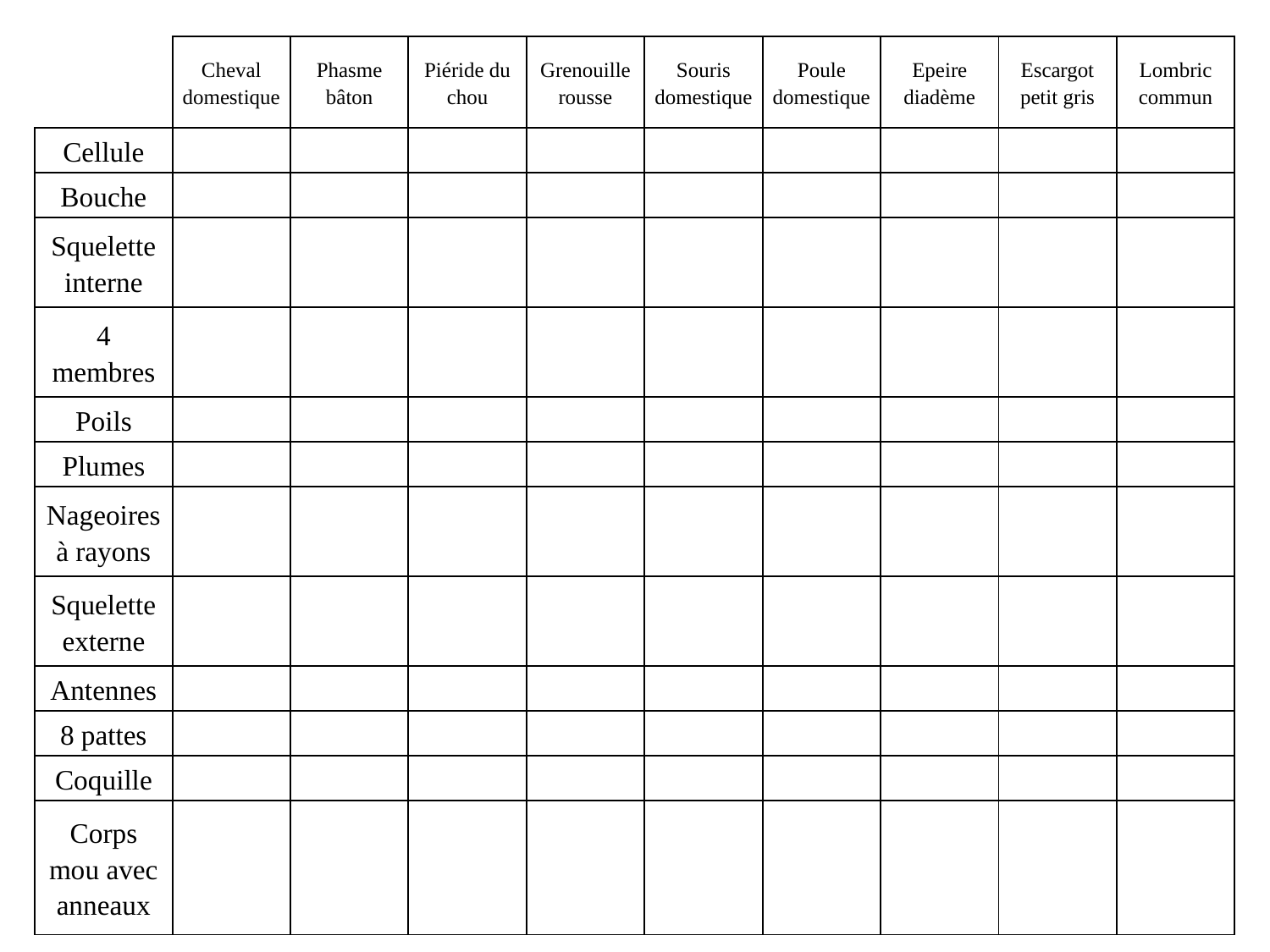

|  | Cheval domestique | Phasme bâton | Piéride du chou | Grenouille rousse | Souris domestique | Poule domestique | Epeire diadème | Escargot petit gris | Lombric commun |
| --- | --- | --- | --- | --- | --- | --- | --- | --- | --- |
| Cellule |  |  |  |  |  |  |  |  |  |
| Bouche |  |  |  |  |  |  |  |  |  |
| Squelette interne |  |  |  |  |  |  |  |  |  |
| 4 membres |  |  |  |  |  |  |  |  |  |
| Poils |  |  |  |  |  |  |  |  |  |
| Plumes |  |  |  |  |  |  |  |  |  |
| Nageoires à rayons |  |  |  |  |  |  |  |  |  |
| Squelette externe |  |  |  |  |  |  |  |  |  |
| Antennes |  |  |  |  |  |  |  |  |  |
| 8 pattes |  |  |  |  |  |  |  |  |  |
| Coquille |  |  |  |  |  |  |  |  |  |
| Corps mou avec anneaux |  |  |  |  |  |  |  |  |  |